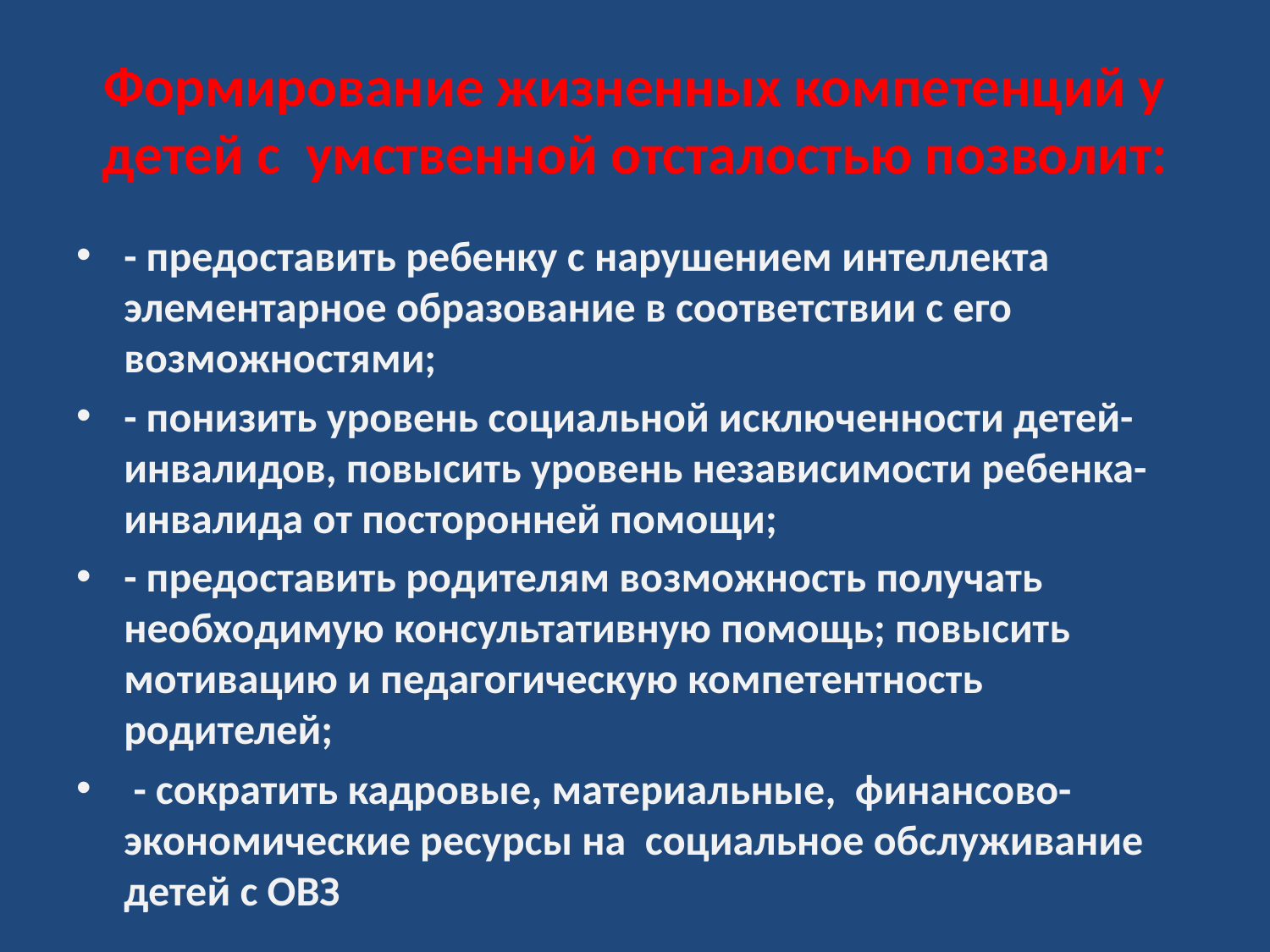

# Формирование жизненных компетенций у детей с  умственной отсталостью позволит:
- предоставить ребенку с нарушением интеллекта элементарное образование в соответствии с его возможностями;
- понизить уровень социальной исключенности детей-инвалидов, повысить уровень независимости ребенка-инвалида от посторонней помощи;
- предоставить родителям возможность получать необходимую консультативную помощь; повысить мотивацию и педагогическую компетентность  родителей;
 - сократить кадровые, материальные,  финансово-экономические ресурсы на  социальное обслуживание детей с ОВЗ